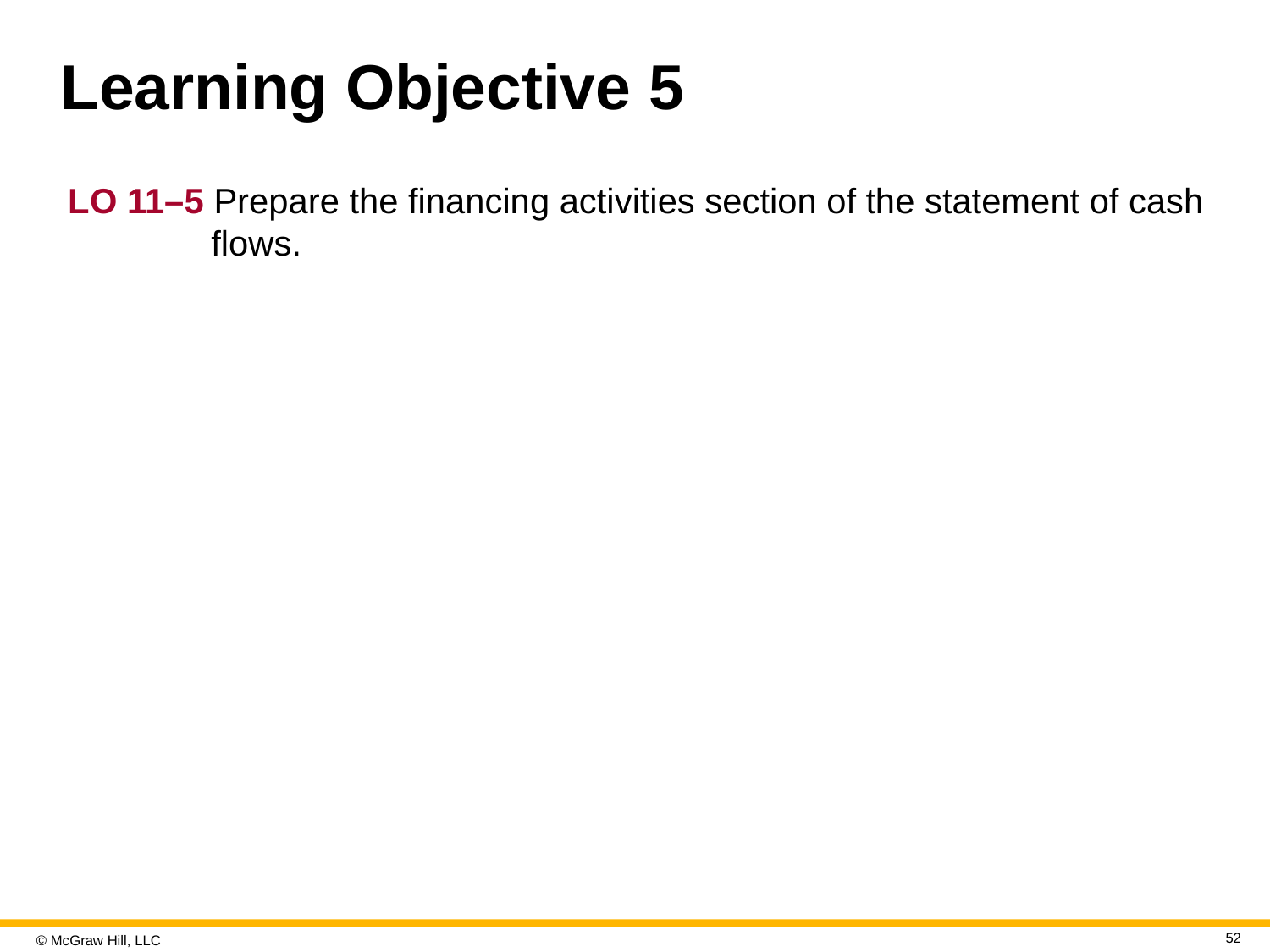

# Learning Objective 5
L O 11–5 Prepare the financing activities section of the statement of cash flows.
52